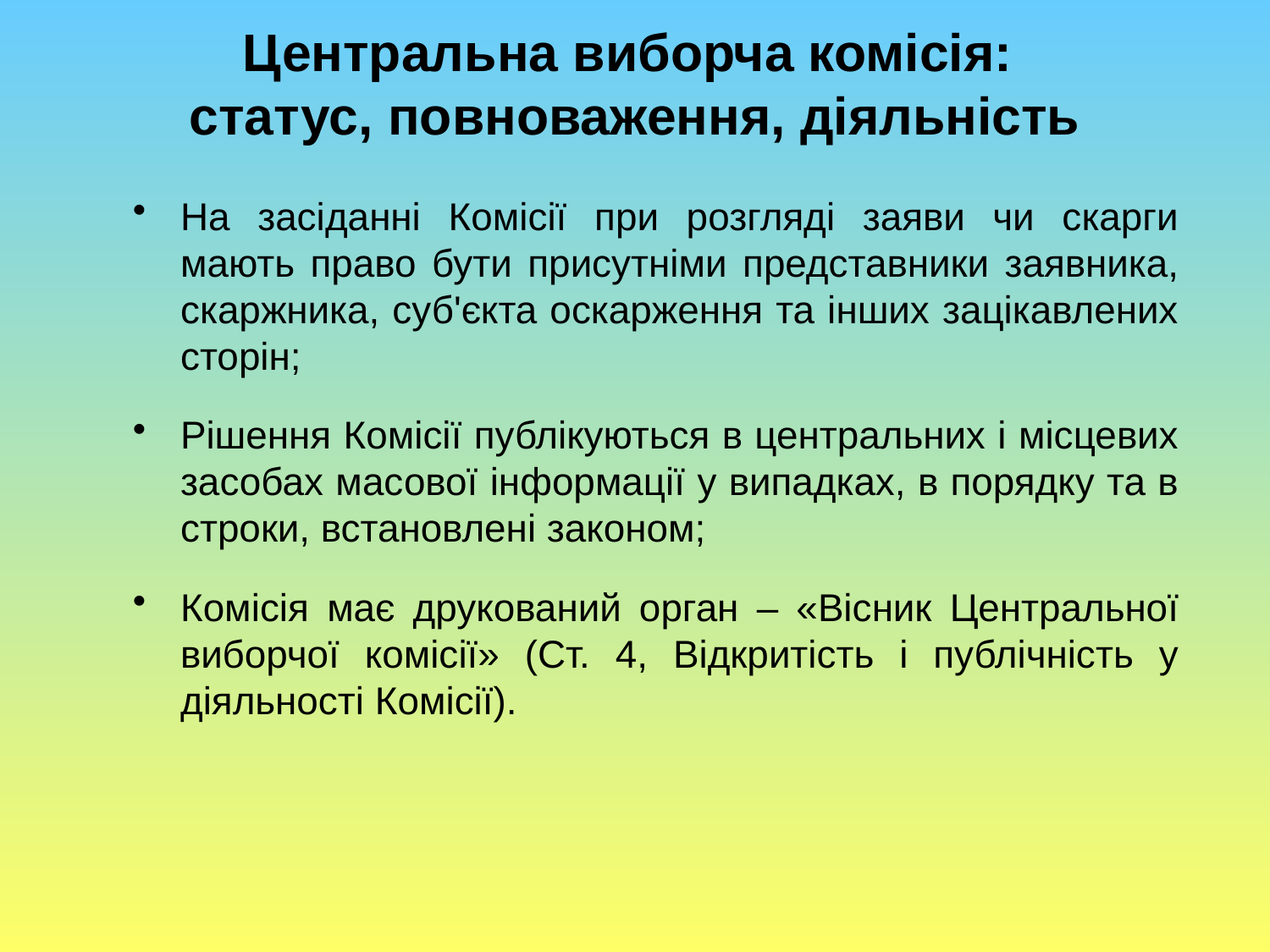

# Центральна виборча комісія: статус, повноваження, діяльність
На засіданні Комісії при розгляді заяви чи скарги мають право бути присутніми представники заявника, скаржника, суб'єкта оскарження та інших зацікавлених сторін;

Рішення Комісії публікуються в центральних і місцевих засобах масової інформації у випадках, в порядку та в строки, встановлені законом;

Комісія має друкований орган – «Вісник Центральної виборчої комісії» (Ст. 4, Відкритість і публічність у діяльності Комісії).